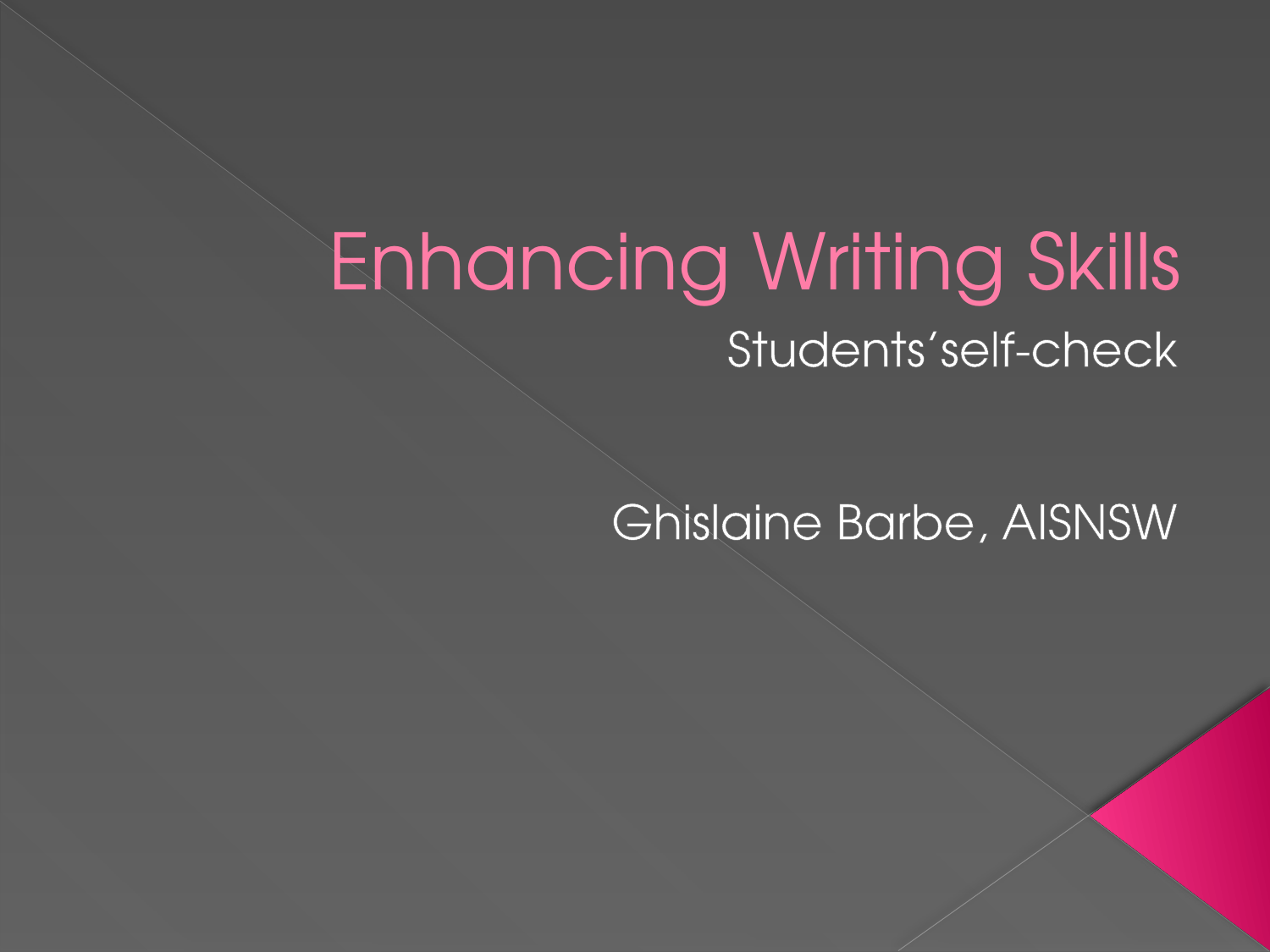

# Enhancing Writing Skills
Students’self-check

Ghislaine Barbe, AISNSW